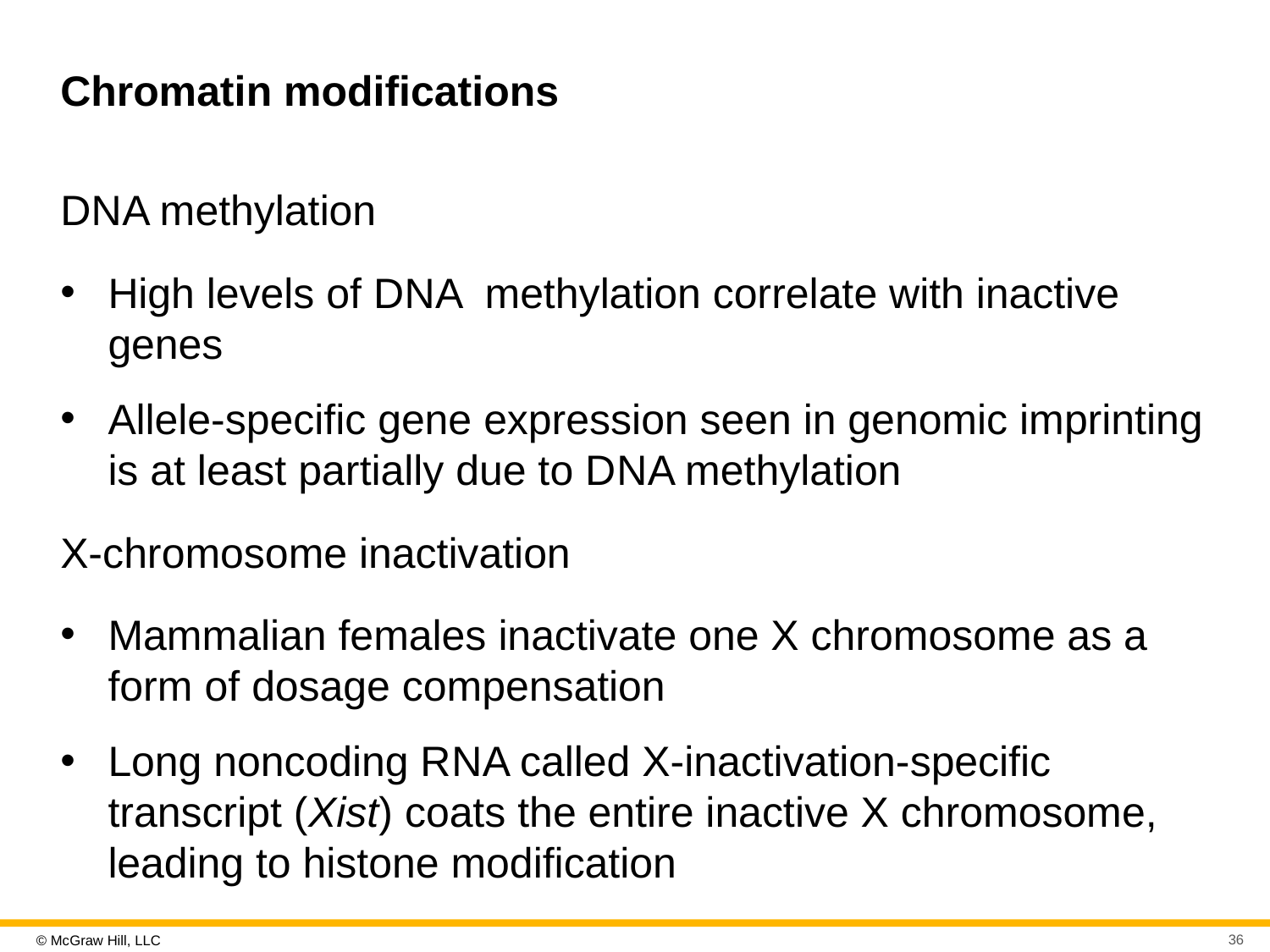

# Chromatin modifications
D N A methylation
High levels of D N A  methylation correlate with inactive genes
Allele-specific gene expression seen in genomic imprinting is at least partially due to D N A methylation
X-chromosome inactivation
Mammalian females inactivate one X chromosome as a form of dosage compensation
Long noncoding R N A called X-inactivation-specific transcript (Xist) coats the entire inactive X chromosome, leading to histone modification
36